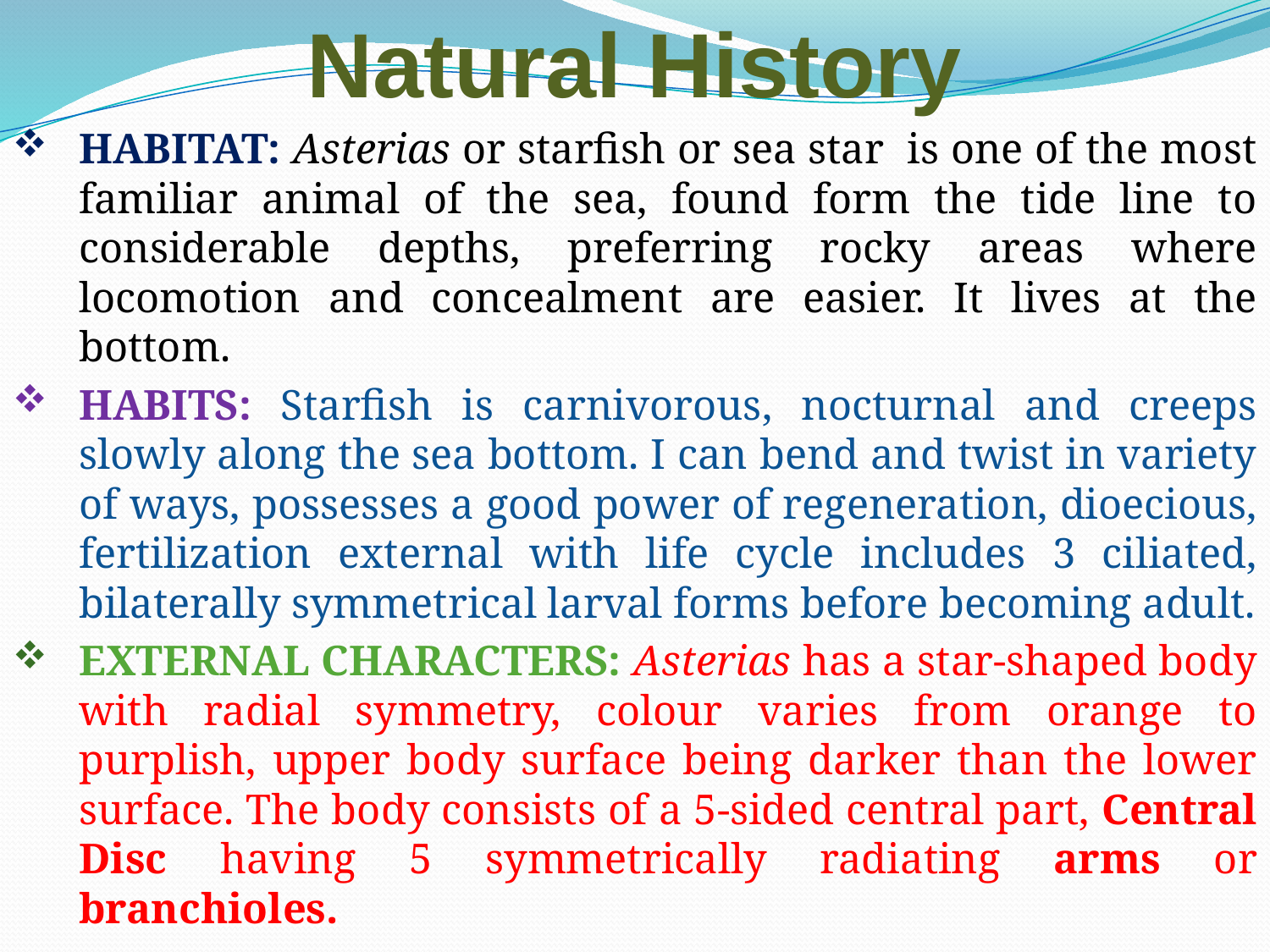

# Natural History
HABITAT: Asterias or starfish or sea star  is one of the most familiar animal of the sea, found form the tide line to considerable depths, preferring rocky areas where locomotion and concealment are easier. It lives at the bottom.
HABITS: Starfish is carnivorous, nocturnal and creeps slowly along the sea bottom. I can bend and twist in variety of ways, possesses a good power of regeneration, dioecious, fertilization external with life cycle includes 3 ciliated, bilaterally symmetrical larval forms before becoming adult.
EXTERNAL CHARACTERS: Asterias has a star-shaped body with radial symmetry, colour varies from orange to purplish, upper body surface being darker than the lower surface. The body consists of a 5-sided central part, Central Disc having 5 symmetrically radiating arms or branchioles.